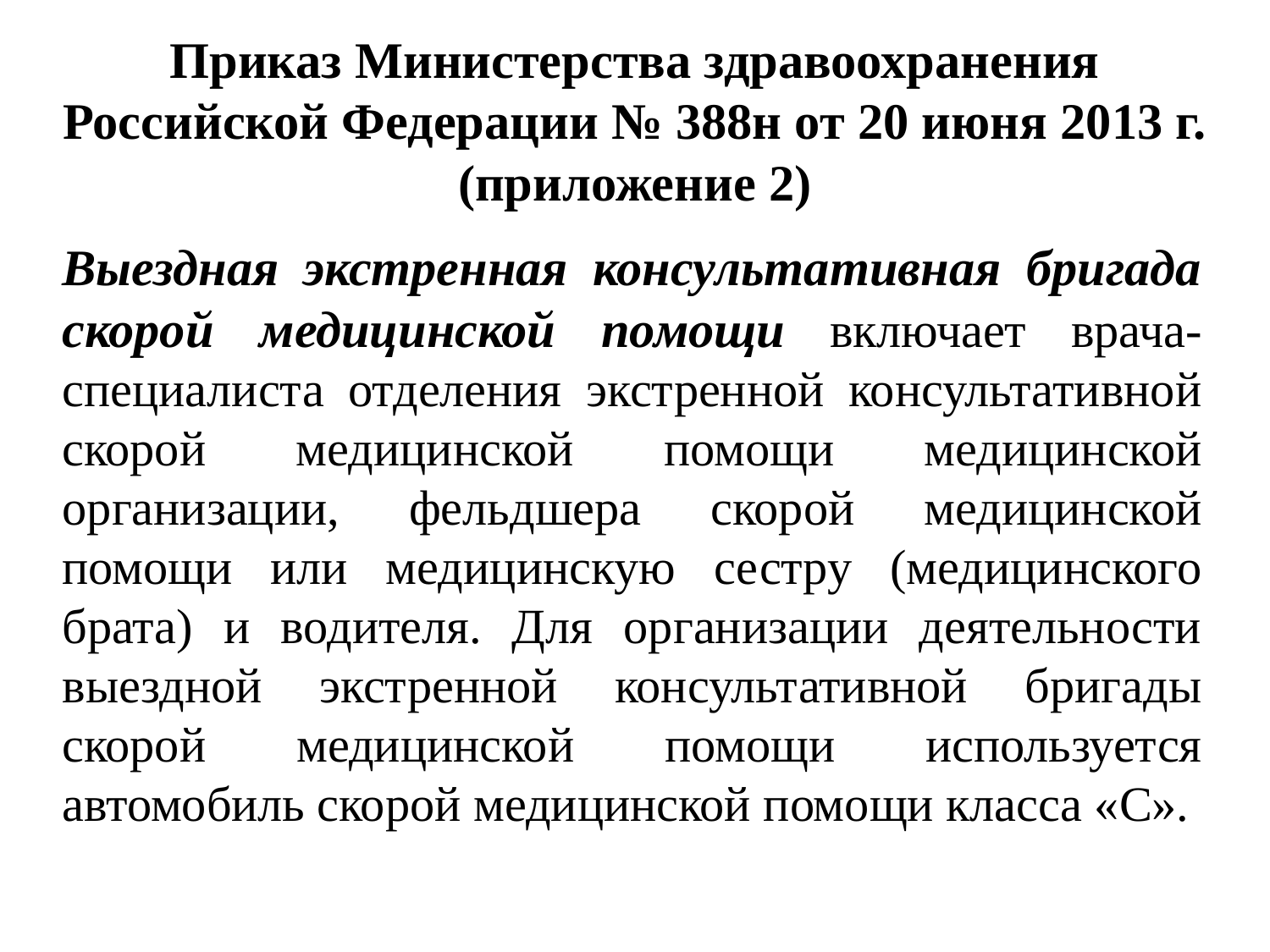

# Приказ Министерства здравоохранения Российской Федерации № 388н от 20 июня 2013 г. (приложение 2)
Выездная экстренная консультативная бригада скорой медицинской помощи включает врача-специалиста отделения экстренной консультативной скорой медицинской помощи медицинской организации, фельдшера скорой медицинской помощи или медицинскую сестру (медицинского брата) и водителя. Для организации деятельности выездной экстренной консультативной бригады скорой медицинской помощи используется автомобиль скорой медицинской помощи класса «C».